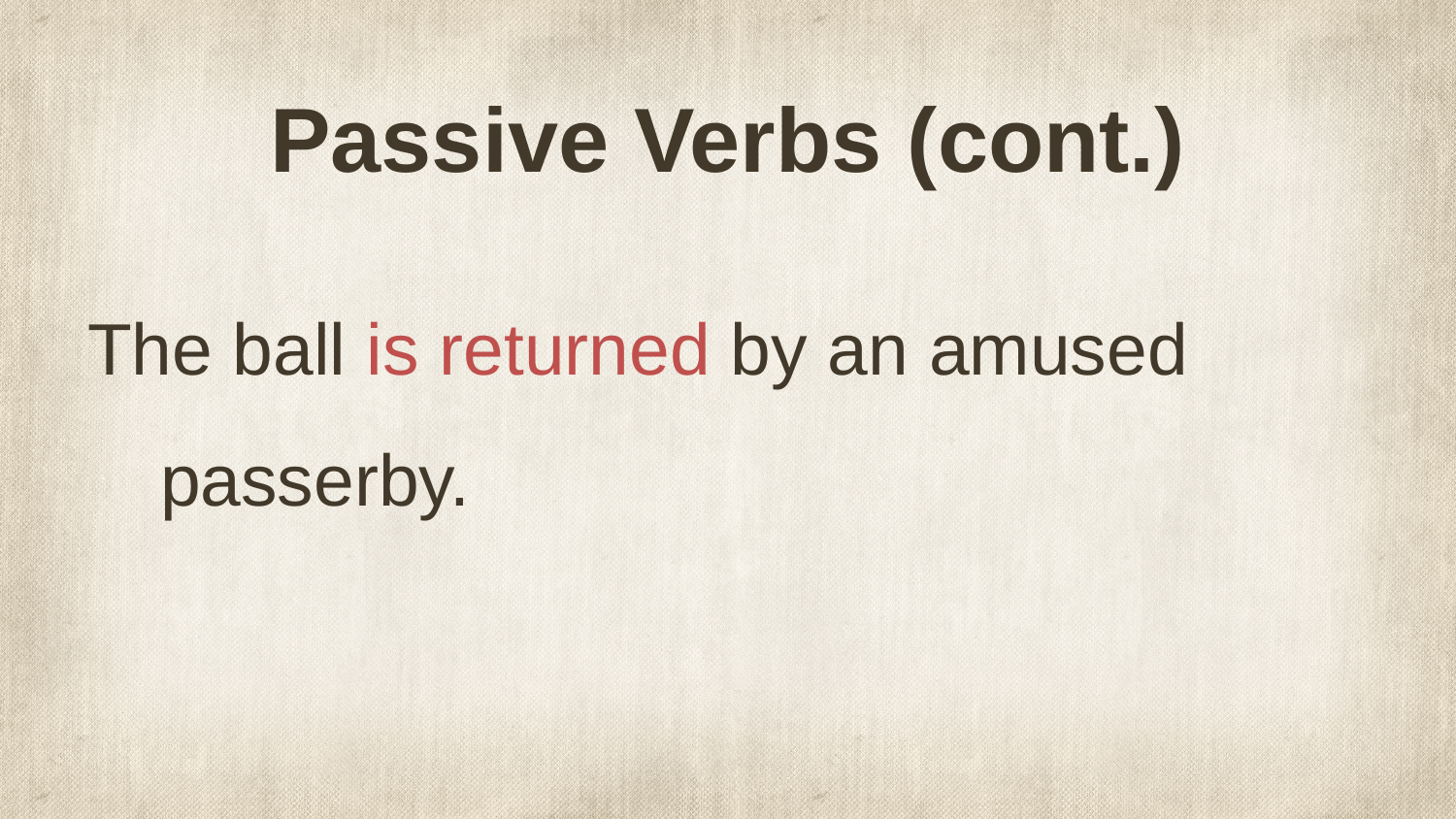

# Passive Verbs (cont.)
The ball is returned by an amused passerby.